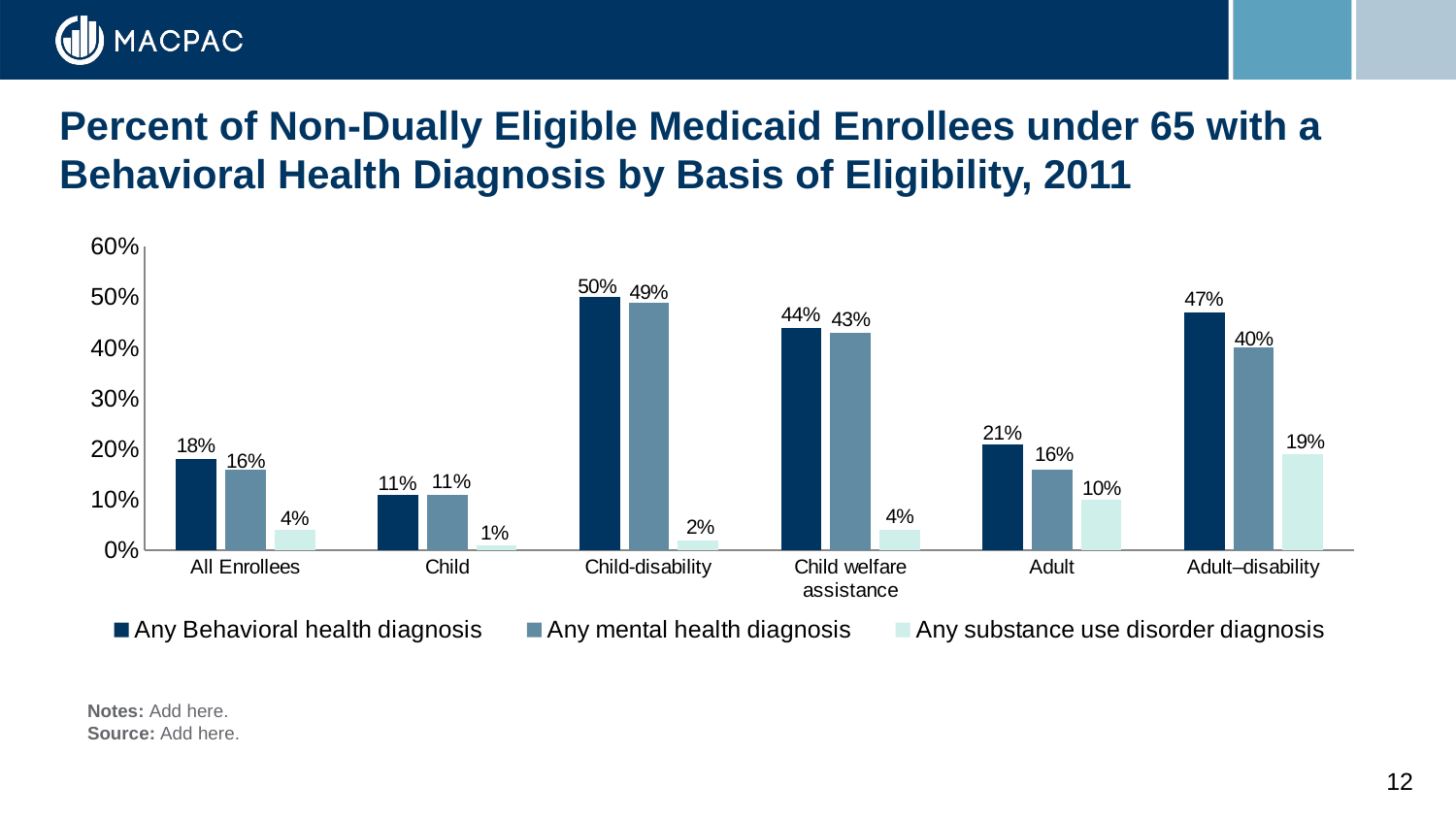

# Percent of Non-Dually Eligible Medicaid Enrollees under 65 with a Behavioral Health Diagnosis by Basis of Eligibility, 2011

### Chart

| Category | Any Behavioral health diagnosis | Any mental health diagnosis | Any substance use disorder diagnosis |
|---|---|---|---|
| All Enrollees | 0.18 | 0.16 | 0.04 |
| Child | 0.11 | 0.11 | 0.01 |
| Child-disability | 0.5 | 0.49 | 0.02 |
| Child welfare assistance | 0.44 | 0.43 | 0.04 |
| Adult | 0.21 | 0.16 | 0.1 |
| Adult–disability | 0.47 | 0.4 | 0.19 |
Notes: Add here.
Source: Add here.
12